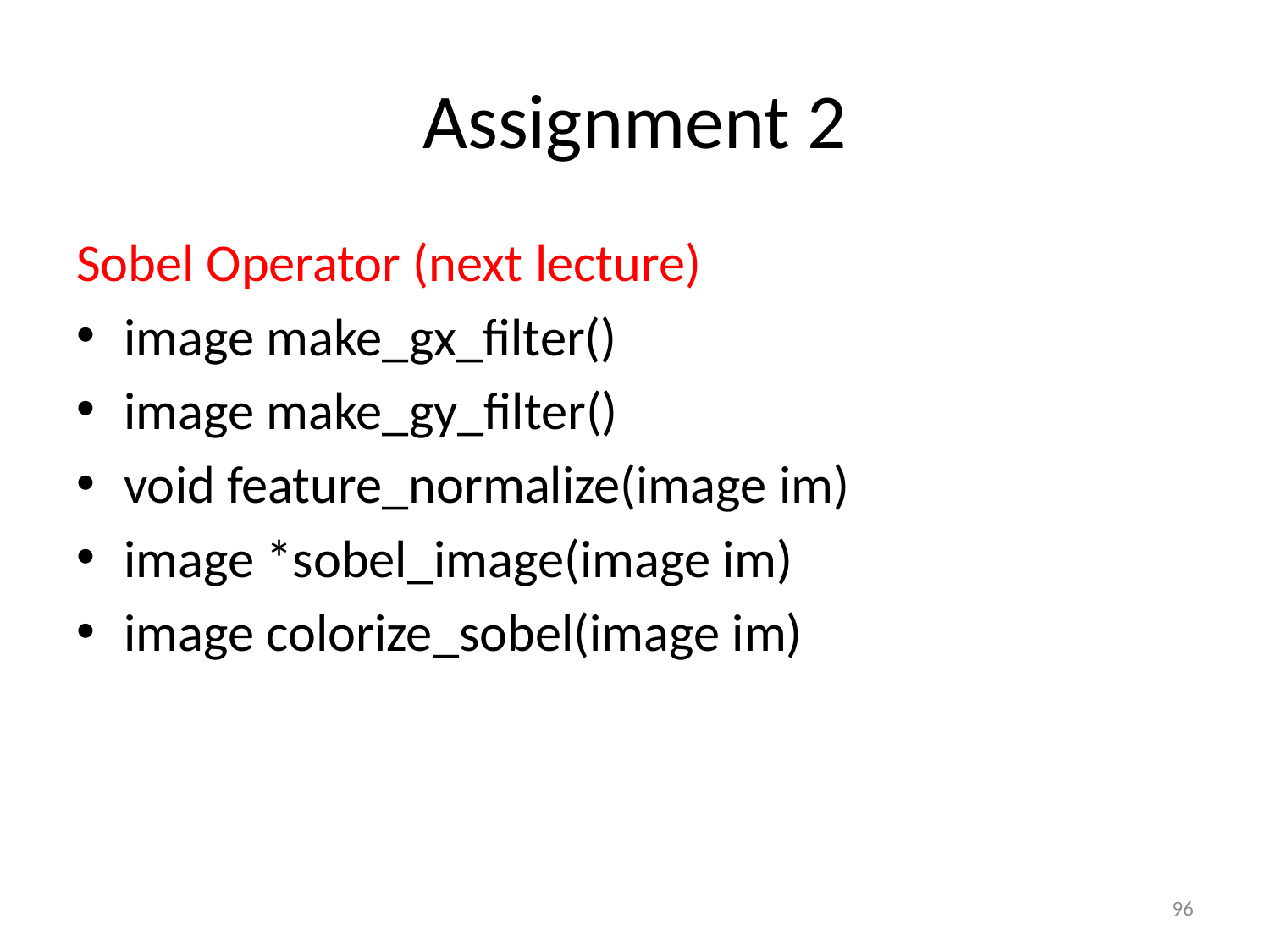

# Assignment 2
Sobel Operator (next lecture)
image make_gx_filter()
image make_gy_filter()
void feature_normalize(image im)
image *sobel_image(image im)
image colorize_sobel(image im)

96